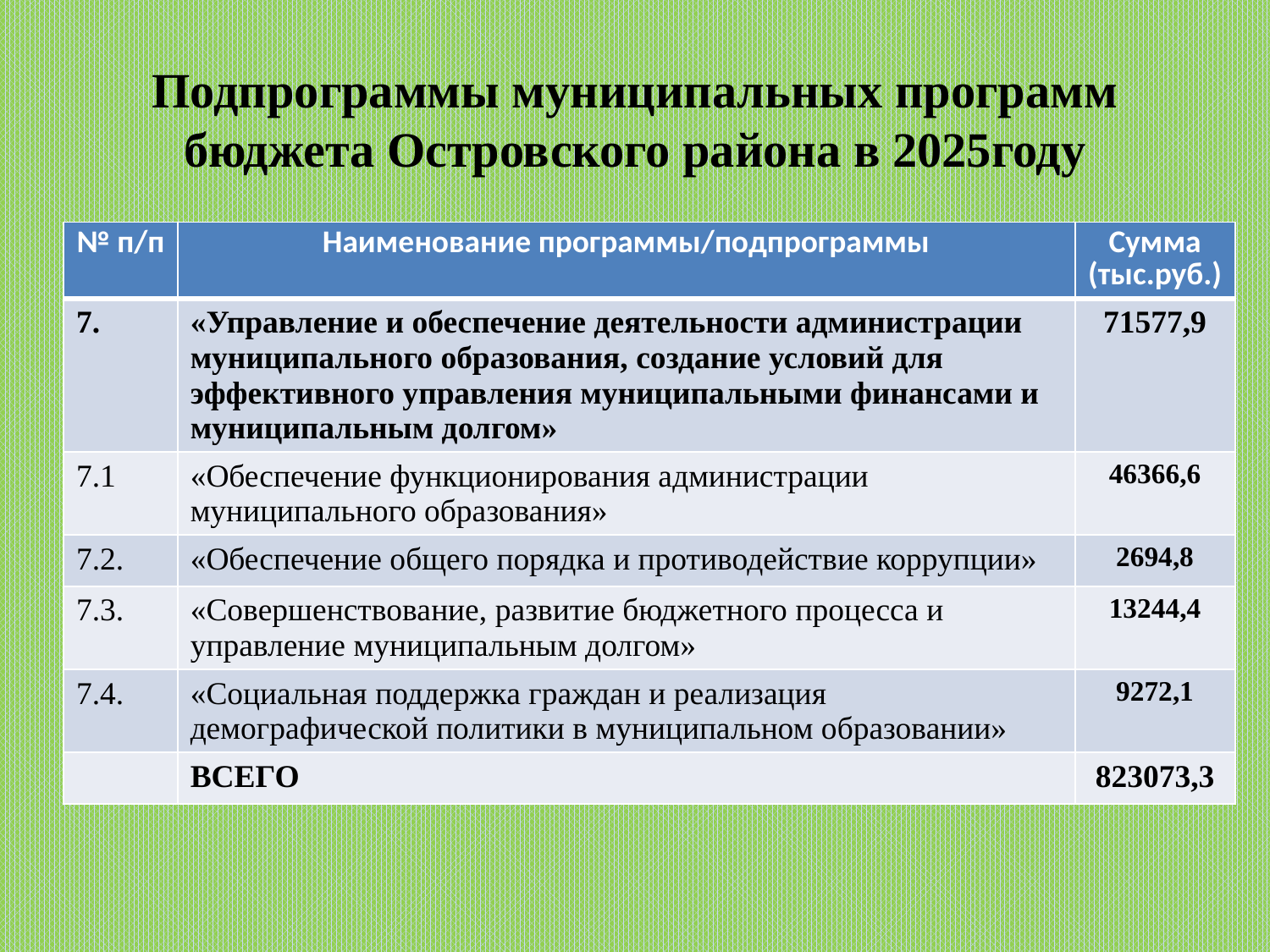

# Подпрограммы муниципальных программ бюджета Островского района в 2025году
| № п/п | Наименование программы/подпрограммы | Сумма (тыс.руб.) |
| --- | --- | --- |
| 7. | «Управление и обеспечение деятельности администрации муниципального образования, создание условий для эффективного управления муниципальными финансами и муниципальным долгом» | 71577,9 |
| 7.1 | «Обеспечение функционирования администрации муниципального образования» | 46366,6 |
| 7.2. | «Обеспечение общего порядка и противодействие коррупции» | 2694,8 |
| 7.3. | «Совершенствование, развитие бюджетного процесса и управление муниципальным долгом» | 13244,4 |
| 7.4. | «Социальная поддержка граждан и реализация демографической политики в муниципальном образовании» | 9272,1 |
|  | ВСЕГО | 823073,3 |